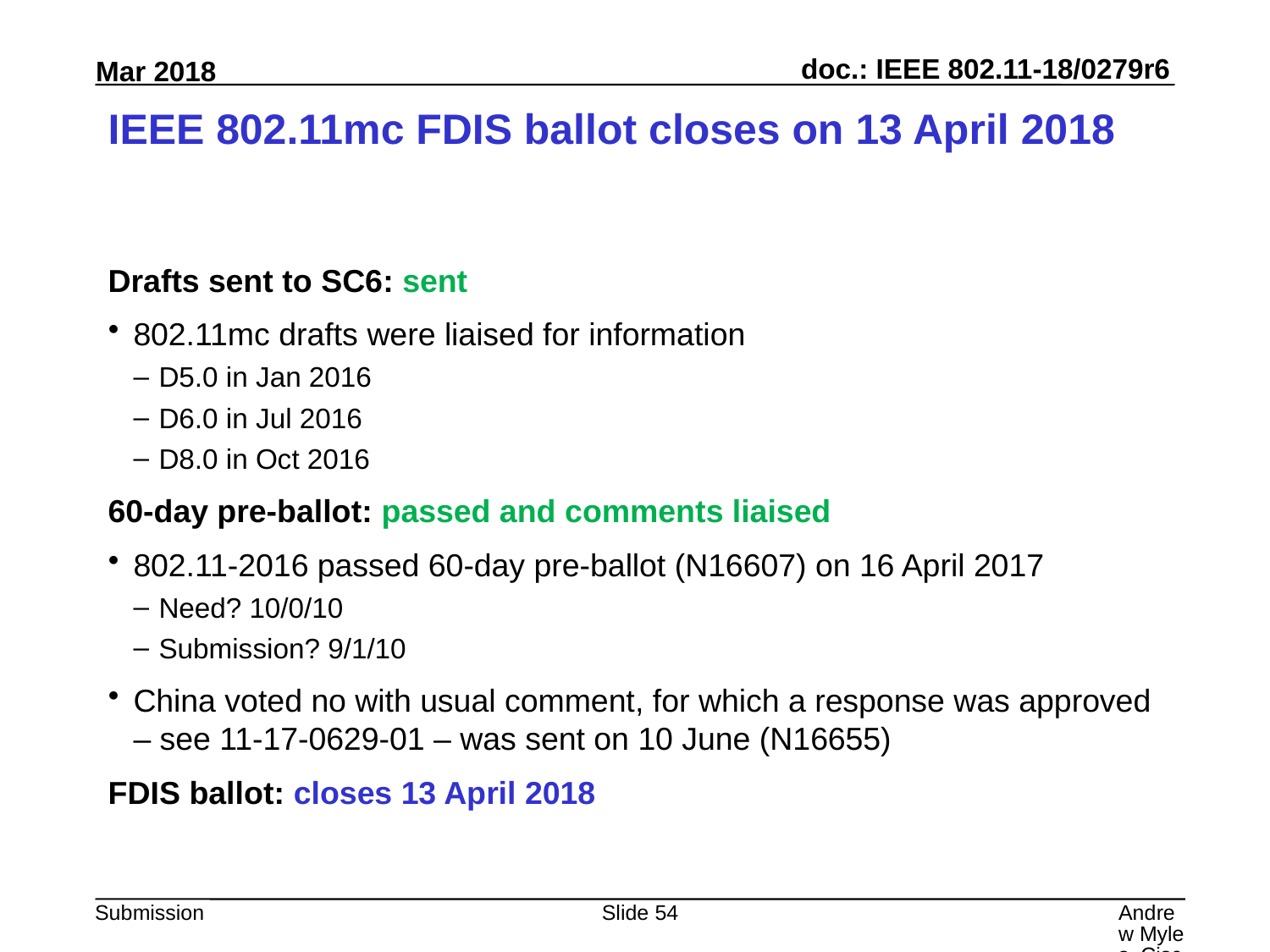

# IEEE 802.11mc FDIS ballot closes on 13 April 2018
Drafts sent to SC6: sent
802.11mc drafts were liaised for information
D5.0 in Jan 2016
D6.0 in Jul 2016
D8.0 in Oct 2016
60-day pre-ballot: passed and comments liaised
802.11-2016 passed 60-day pre-ballot (N16607) on 16 April 2017
Need? 10/0/10
Submission? 9/1/10
China voted no with usual comment, for which a response was approved – see 11-17-0629-01 – was sent on 10 June (N16655)
FDIS ballot: closes 13 April 2018
Slide 54
Andrew Myles, Cisco